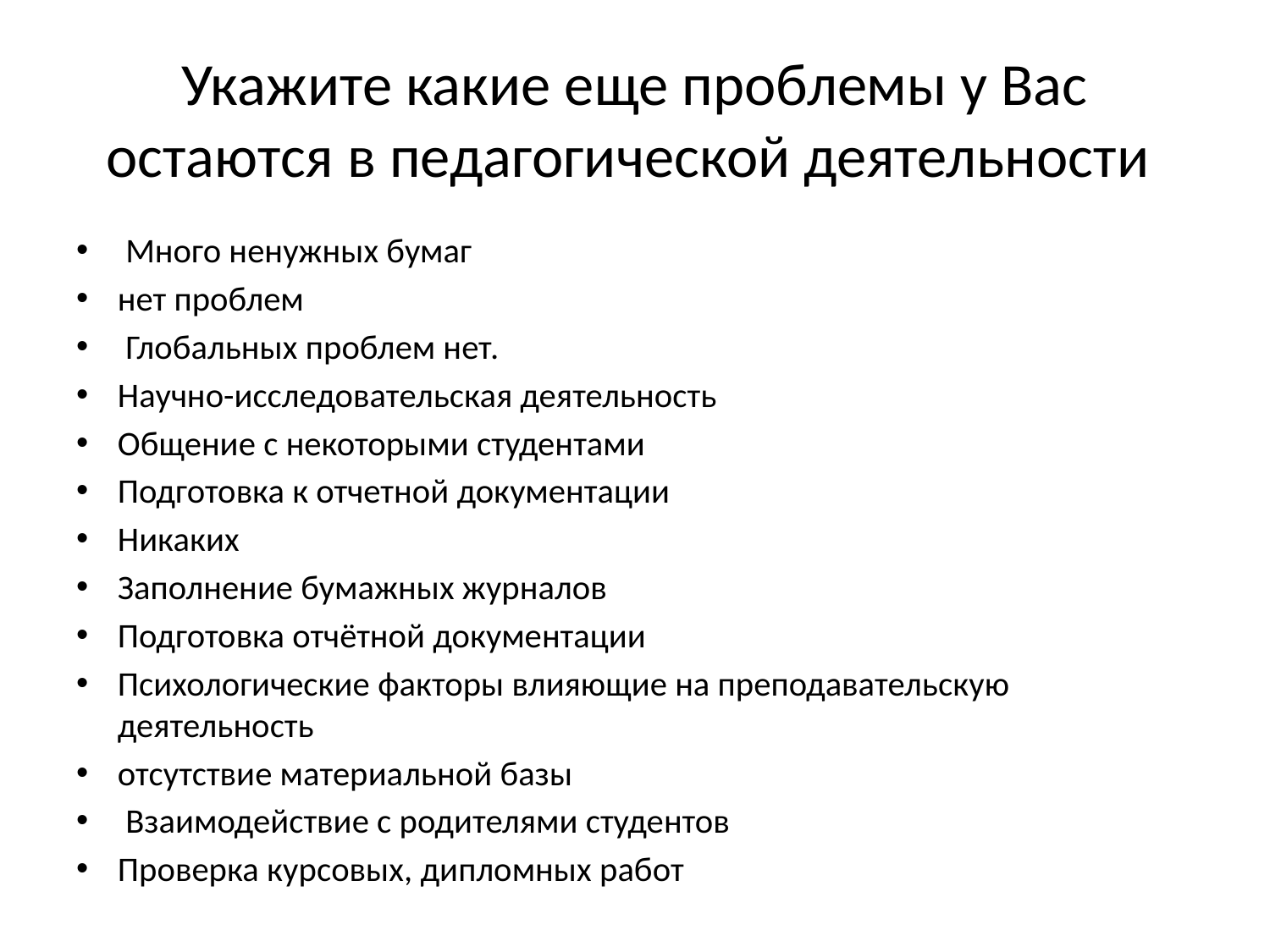

# Укажите какие еще проблемы у Вас остаются в педагогической деятельности
 Много ненужных бумаг
нет проблем
 Глобальных проблем нет.
Научно-исследовательская деятельность
Общение с некоторыми студентами
Подготовка к отчетной документации
Никаких
Заполнение бумажных журналов
Подготовка отчётной документации
Психологические факторы влияющие на преподавательскую деятельность
отсутствие материальной базы
 Взаимодействие с родителями студентов
Проверка курсовых, дипломных работ